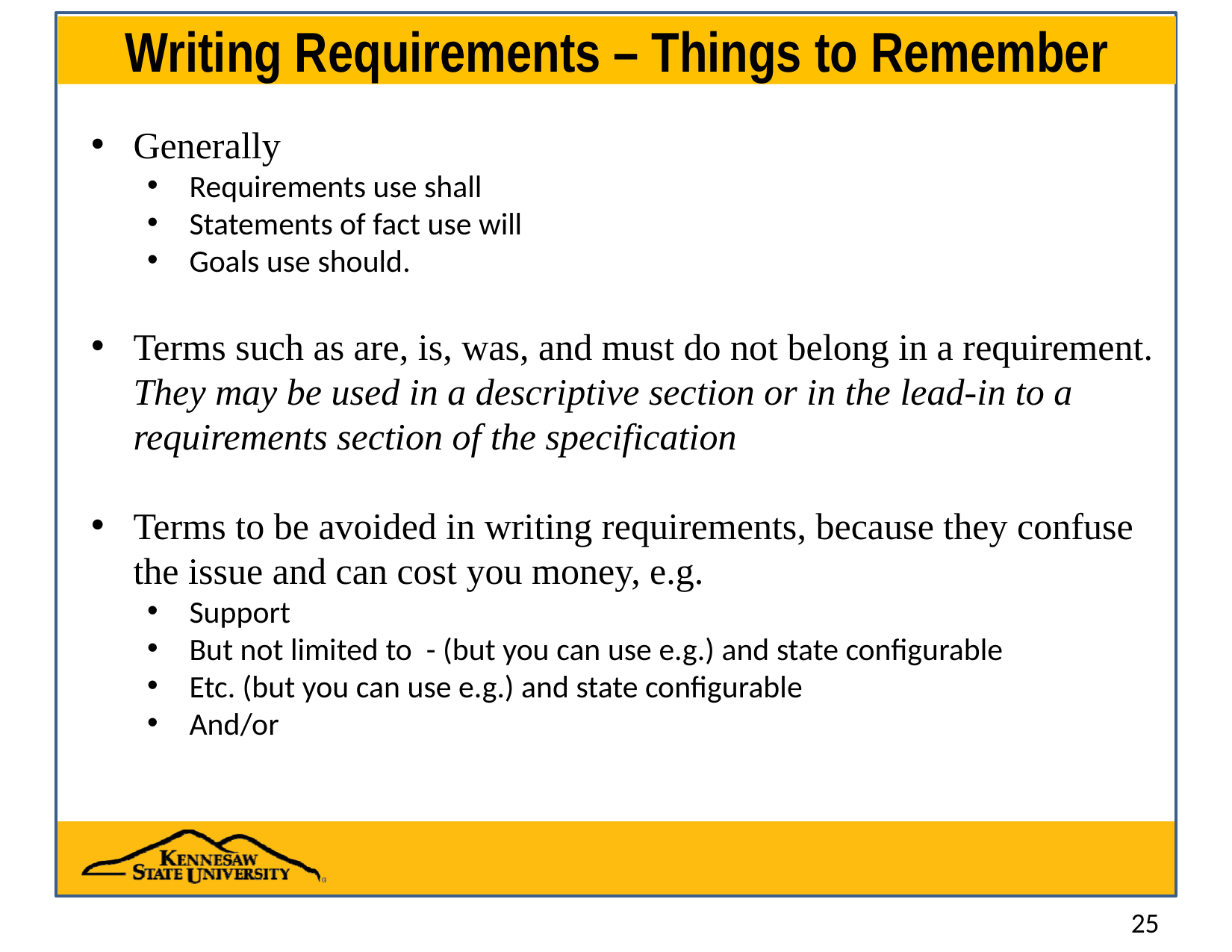

# Writing Requirements – Things to Remember

Generally
Requirements use shall
Statements of fact use will
Goals use should.

Terms such as are, is, was, and must do not belong in a requirement. They may be used in a descriptive section or in the lead-in to a requirements section of the specification

Terms to be avoided in writing requirements, because they confuse the issue and can cost you money, e.g.
Support
But not limited to  - (but you can use e.g.) and state configurable
Etc. (but you can use e.g.) and state configurable
And/or